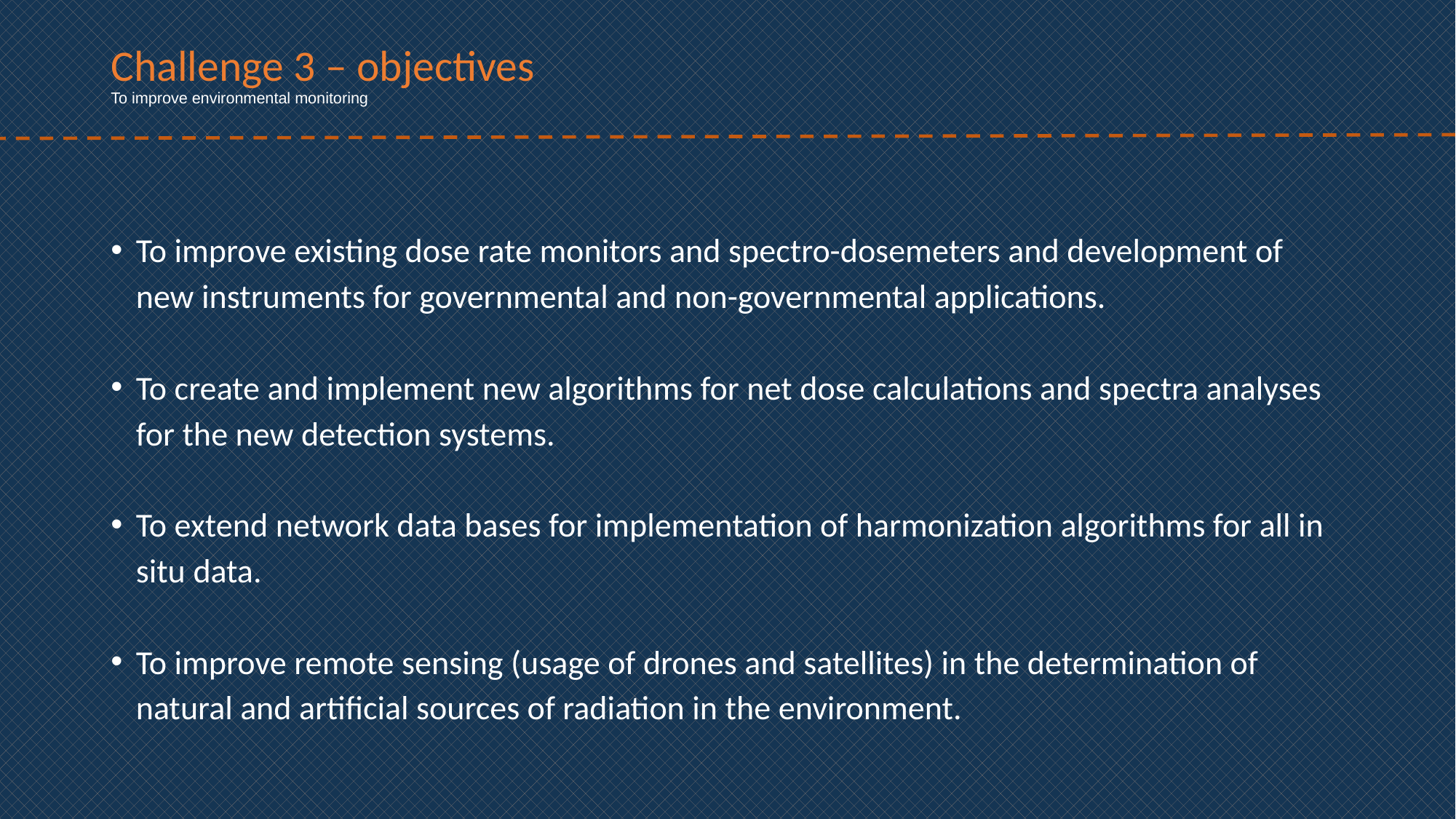

# Challenge 3 – objectives To improve environmental monitoring
To improve existing dose rate monitors and spectro-dosemeters and development of new instruments for governmental and non-governmental applications.

To create and implement new algorithms for net dose calculations and spectra analyses for the new detection systems.

To extend network data bases for implementation of harmonization algorithms for all in situ data.

To improve remote sensing (usage of drones and satellites) in the determination of natural and artificial sources of radiation in the environment.